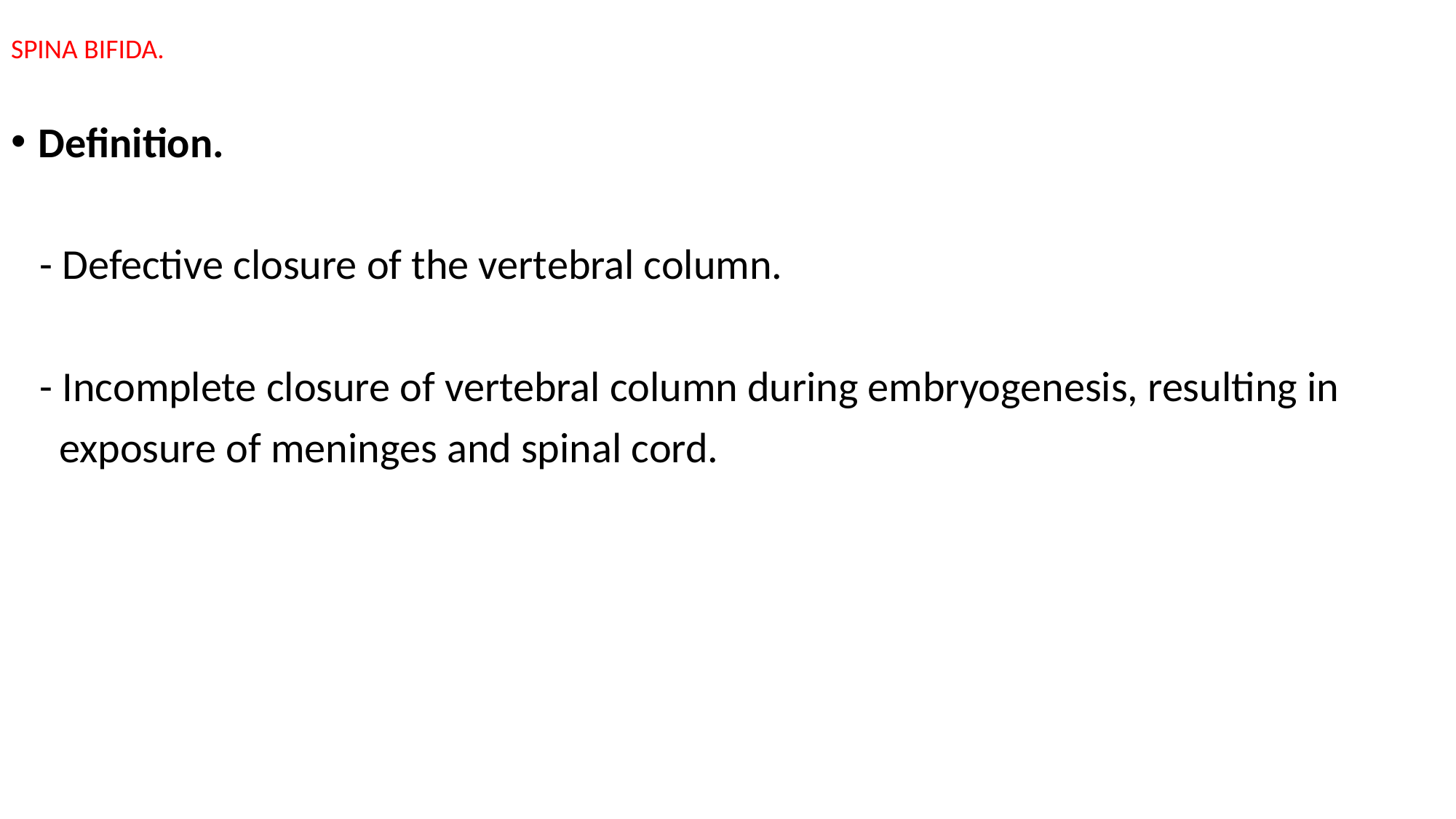

# SPINA BIFIDA.
Definition.

   - Defective closure of the vertebral column.

   - Incomplete closure of vertebral column during embryogenesis, resulting in
     exposure of meninges and spinal cord.